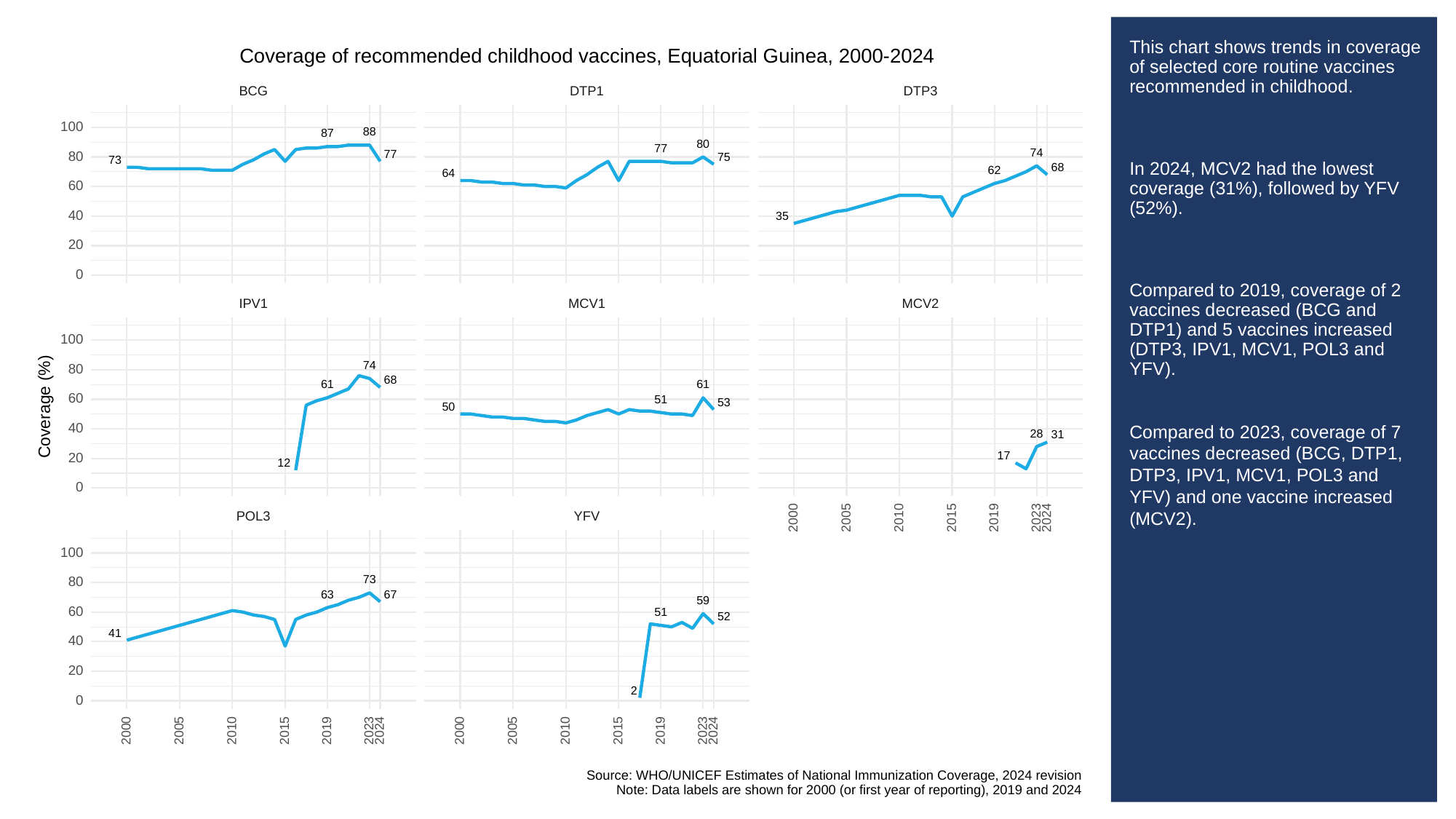

# This chart shows trends in coverage of selected core routine vaccines recommended in childhood.

In 2024, MCV2 had the lowest coverage (31%), followed by YFV (52%).

Compared to 2019, coverage of 2 vaccines decreased (BCG and DTP1) and 5 vaccines increased (DTP3, IPV1, MCV1, POL3 and YFV).

Compared to 2023, coverage of 7 vaccines decreased (BCG, DTP1, DTP3, IPV1, MCV1, POL3 and YFV) and one vaccine increased (MCV2).

Coverage of recommended childhood vaccines, Equatorial Guinea, 2000-2024
BCG
DTP3
DTP1

100

88
87
80

77

74
77
80
75
73

68

62
64

60

40
35

20

0

MCV1
MCV2
IPV1

100

74
80

68
61
61

60
51

53
Coverage (%)

50

40

28
31

17
20

12

0

POL3
YFV
2023
2000
2005
2010
2015
2019
2024

100

73
80

67
63

59

60
51

52

41
40

20

2
0

2023
2023
2000
2005
2010
2015
2019
2024
2000
2005
2010
2015
2019
2024
Source: WHO/UNICEF Estimates of National Immunization Coverage, 2024 revision
Note: Data labels are shown for 2000 (or first year of reporting), 2019 and 2024